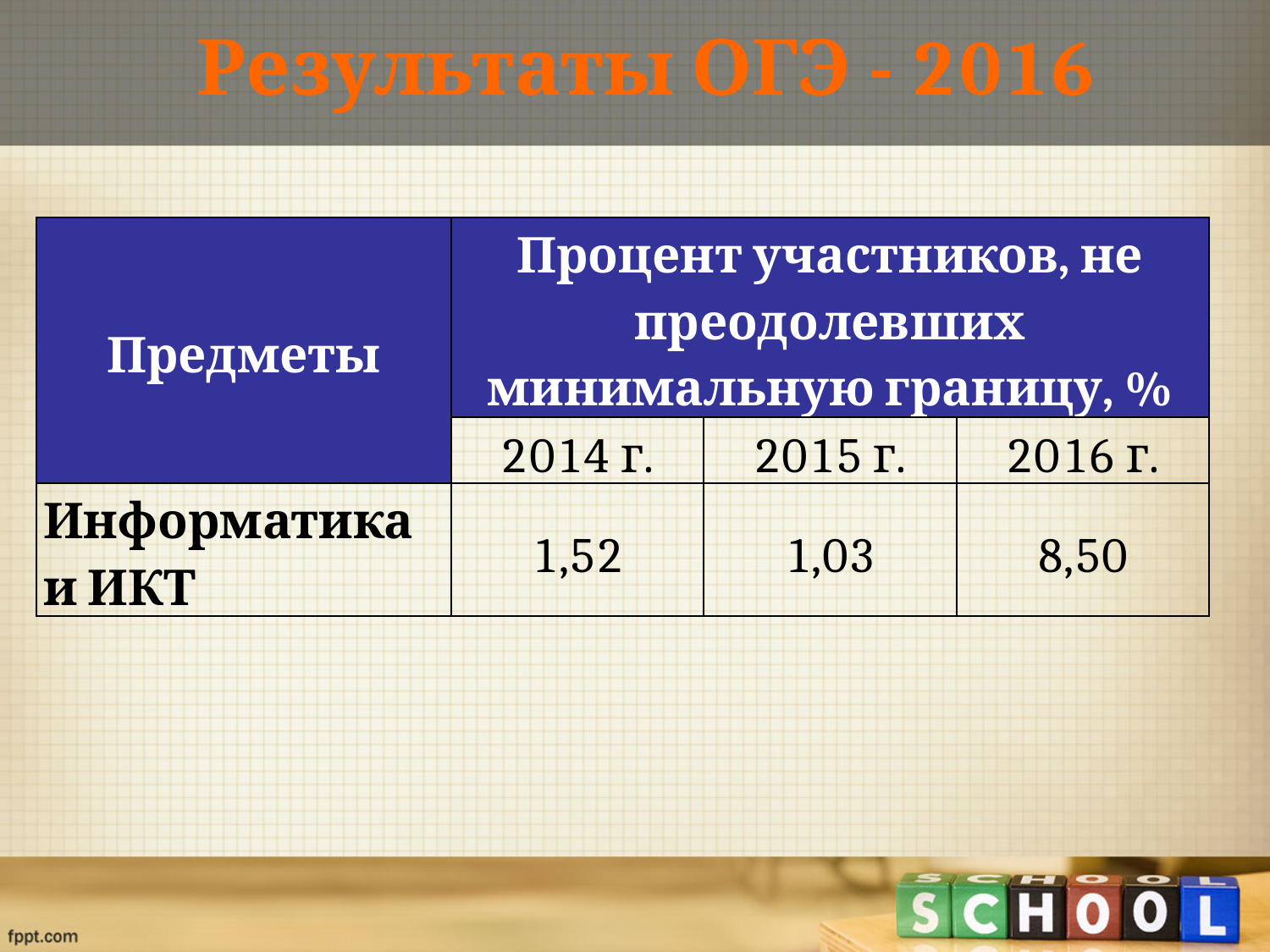

# Результаты ОГЭ - 2016
| Предметы | Процент участников, не преодолевших минимальную границу, % |  |  |
| --- | --- | --- | --- |
|  | 2014 г. | 2015 г. | 2016 г. |
| Информатика и ИКТ | 1,52 | 1,03 | 8,50 |